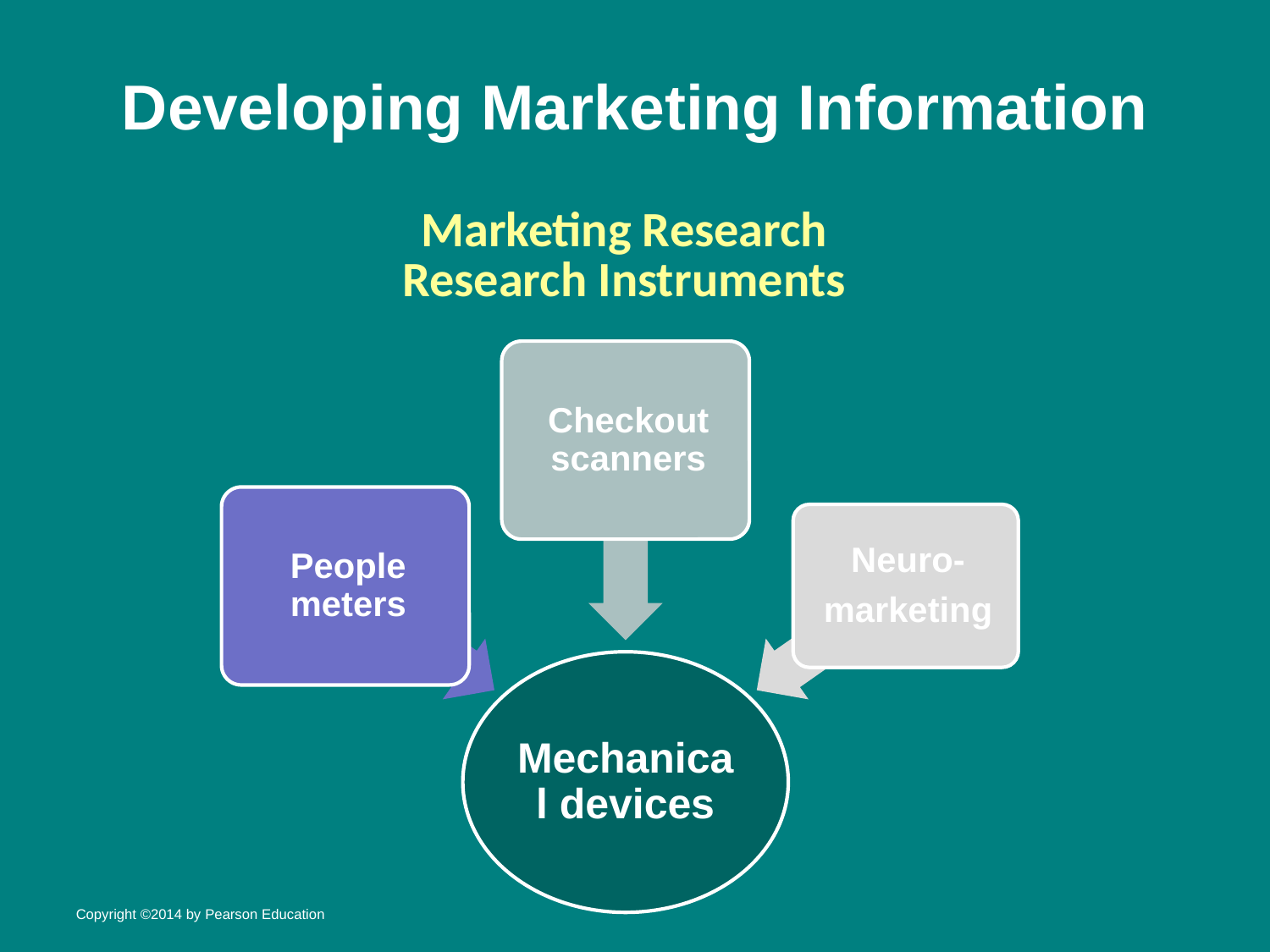

# Developing Marketing Information
Marketing Research
Research Instruments
Mechanical devices
People meters
Checkout scanners
Neuro-
marketing
Copyright ©2014 by Pearson Education